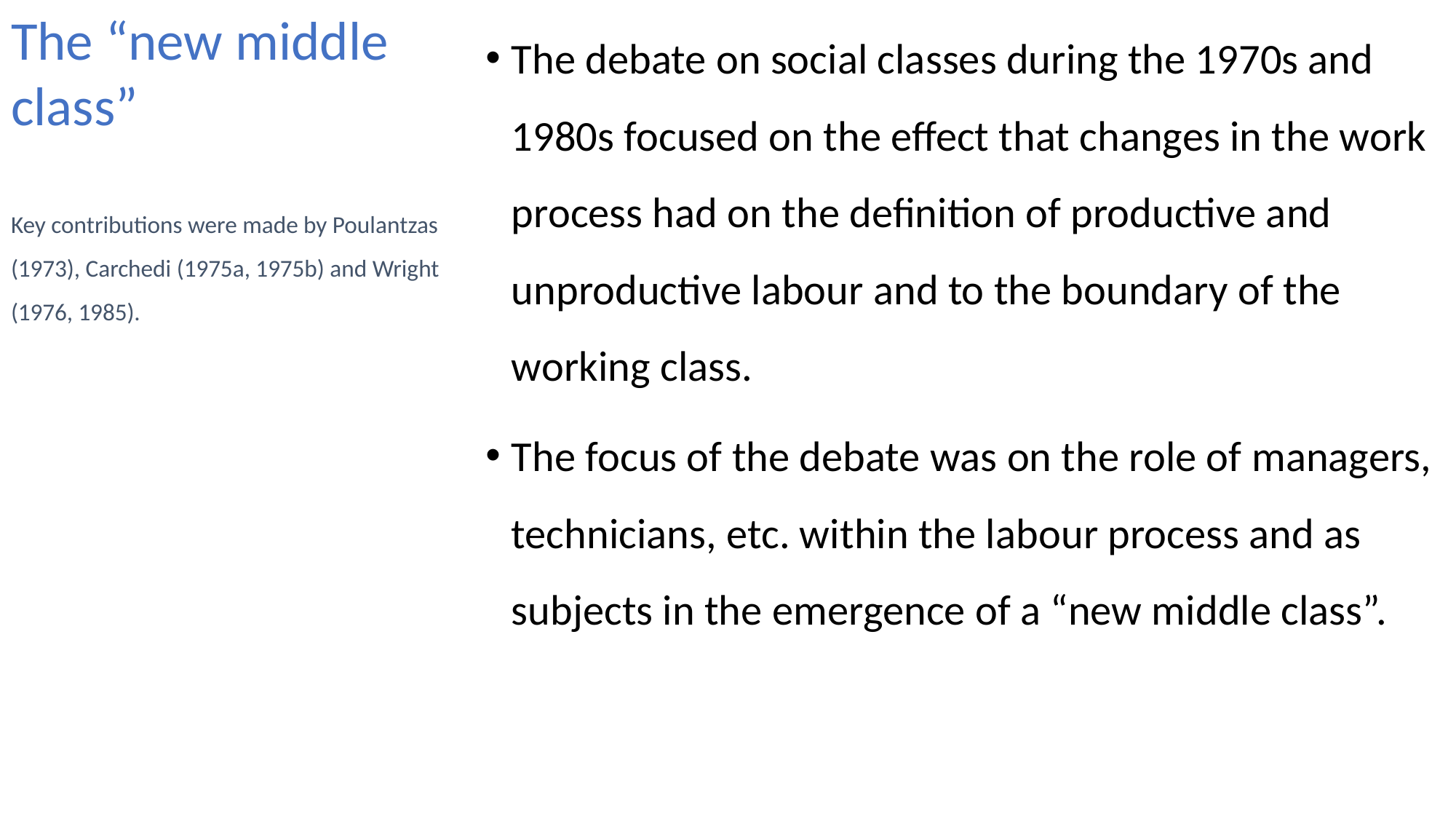

# The “new middle class”
The debate on social classes during the 1970s and 1980s focused on the effect that changes in the work process had on the definition of productive and unproductive labour and to the boundary of the working class.
The focus of the debate was on the role of managers, technicians, etc. within the labour process and as subjects in the emergence of a “new middle class”.

Key contributions were made by Poulantzas (1973), Carchedi (1975a, 1975b) and Wright (1976, 1985).